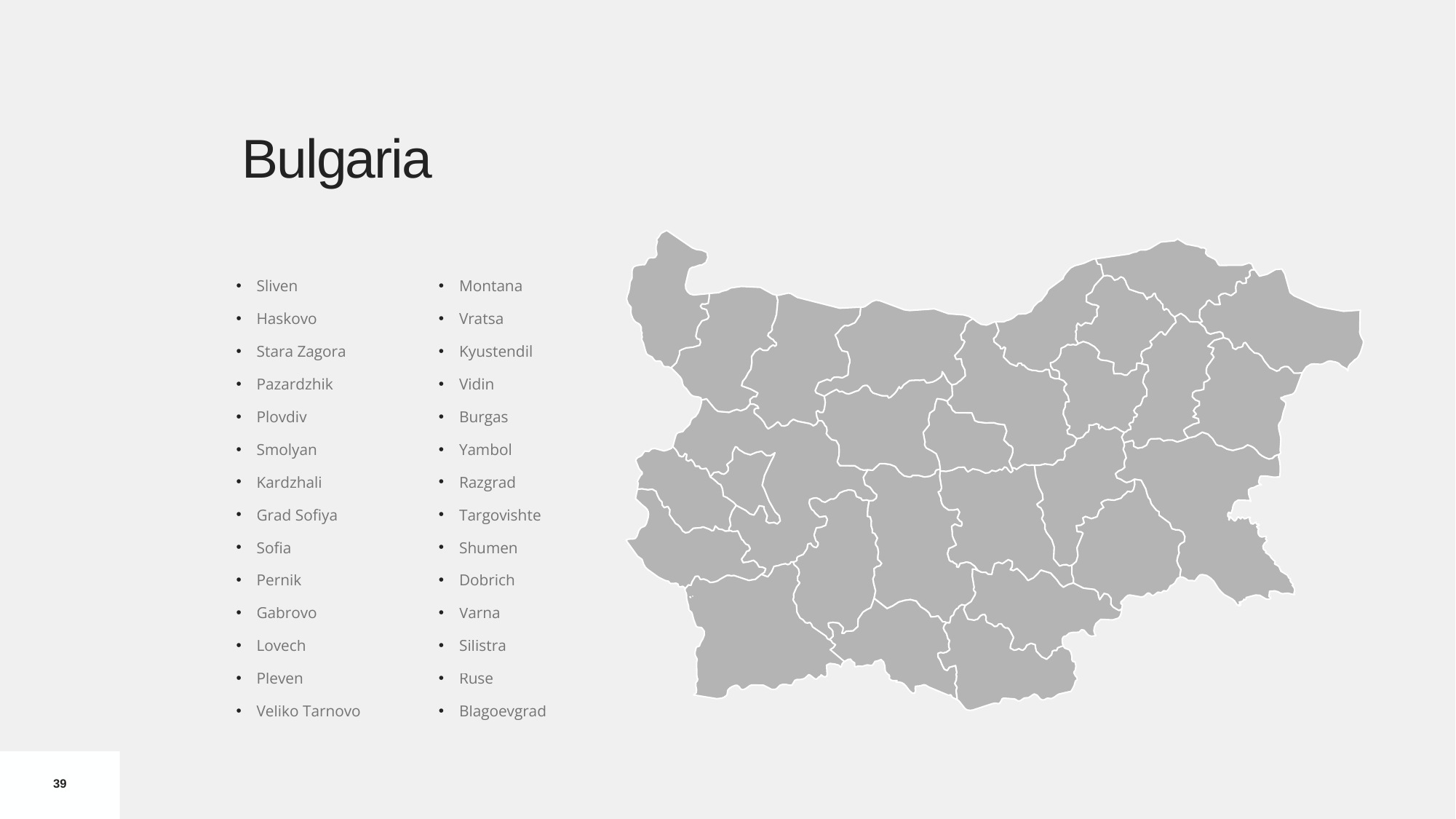

# Bulgaria

Sliven
Haskovo
Stara Zagora
Pazardzhik
Plovdiv
Smolyan
Kardzhali
Grad Sofiya
Sofia
Pernik
Gabrovo
Lovech
Pleven
Veliko Tarnovo
Montana
Vratsa
Kyustendil
Vidin
Burgas
Yambol
Razgrad
Targovishte
Shumen
Dobrich
Varna
Silistra
Ruse
Blagoevgrad